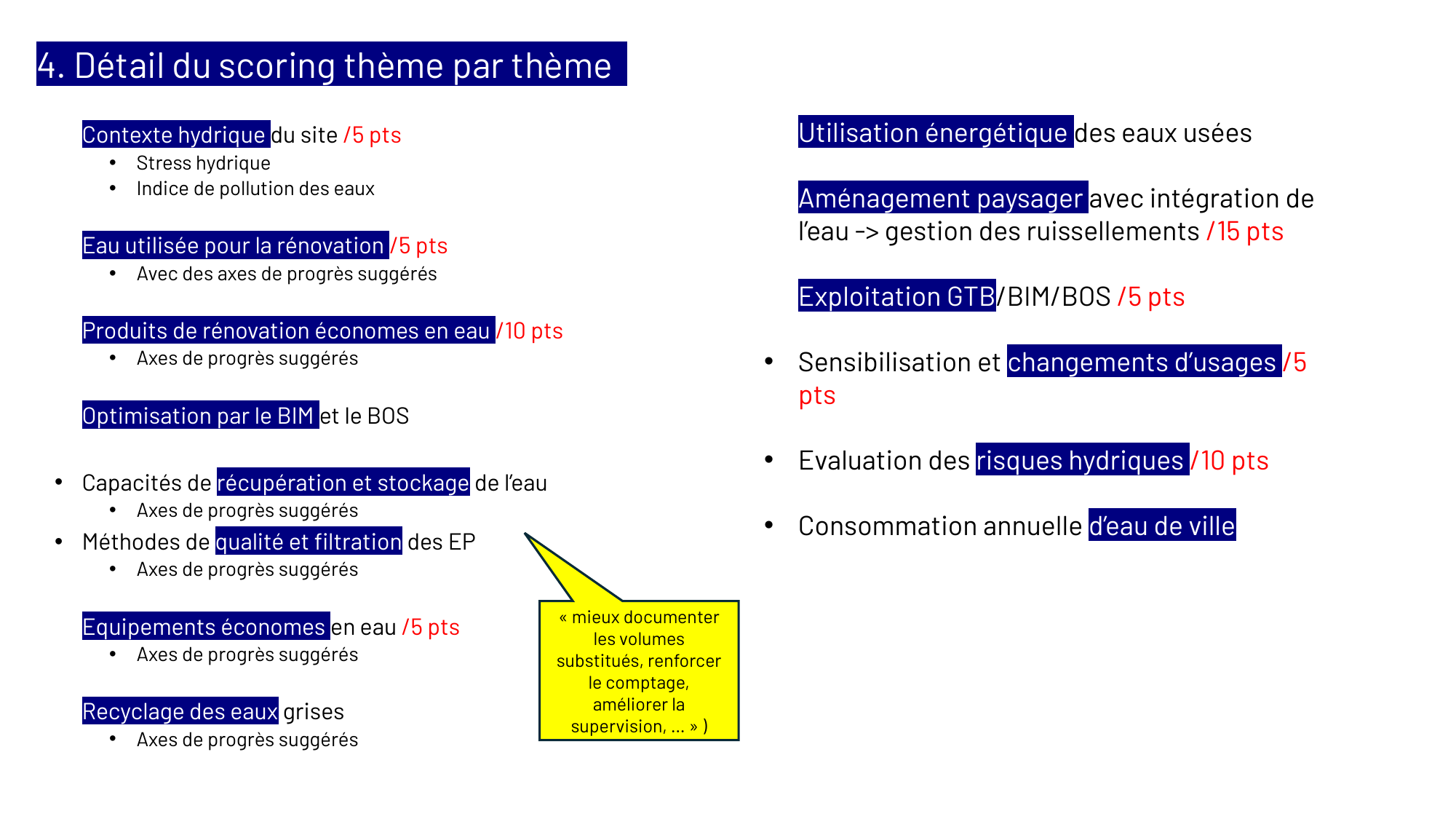

4. Détail du scoring thème par thème
Utilisation énergétique des eaux usées

Aménagement paysager avec intégration de l’eau -> gestion des ruissellements /15 pts

Exploitation GTB/BIM/BOS /5 pts

Sensibilisation et changements d’usages /5 pts

Evaluation des risques hydriques /10 pts

Consommation annuelle d’eau de ville

Contexte hydrique du site /5 pts
Stress hydrique
Indice de pollution des eaux

Eau utilisée pour la rénovation /5 pts
Avec des axes de progrès suggérés

Produits de rénovation économes en eau /10 pts
Axes de progrès suggérés

Optimisation par le BIM et le BOS

Capacités de récupération et stockage de l’eau
Axes de progrès suggérés
Méthodes de qualité et filtration des EP
Axes de progrès suggérés

Equipements économes en eau /5 pts
Axes de progrès suggérés

Recyclage des eaux grises
Axes de progrès suggérés
« mieux documenter les volumes substitués, renforcer le comptage, améliorer la supervision, … » )